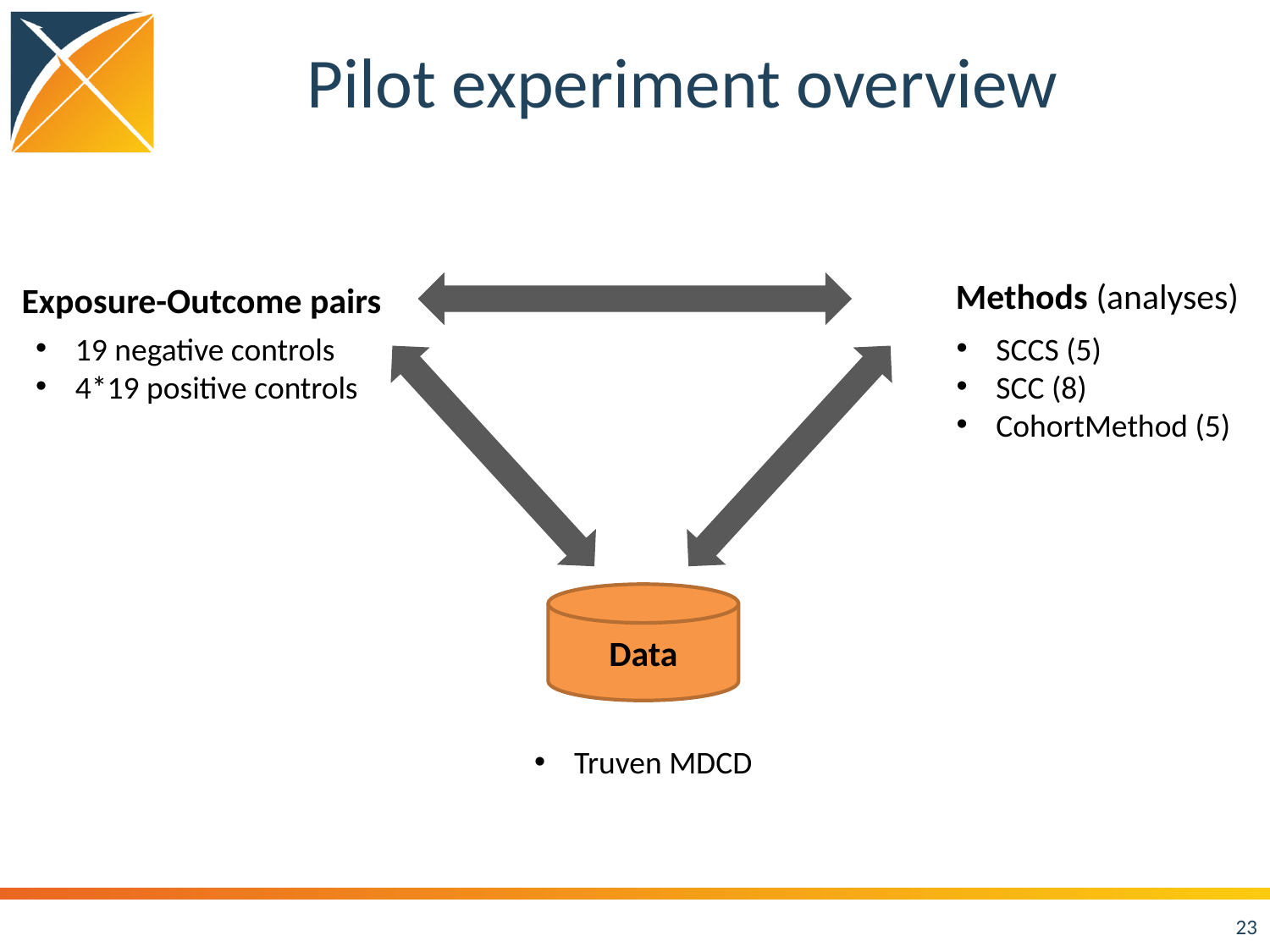

# Pilot experiment overview

Methods (analyses)
Exposure-Outcome pairs

19 negative controls
4*19 positive controls

SCCS (5)
SCC (8)
CohortMethod (5)

Data
Truven MDCD
23